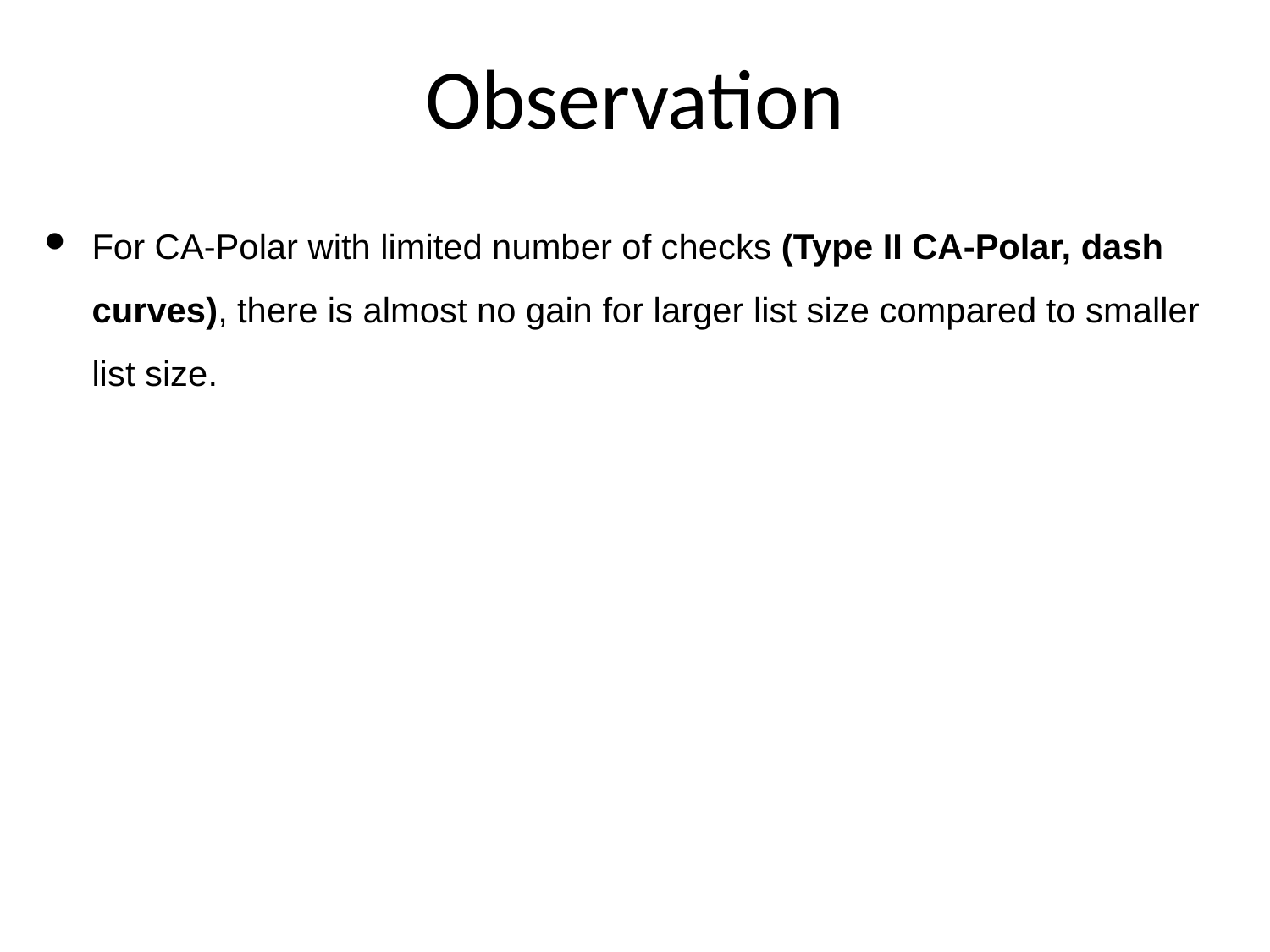

Observation
For CA-Polar with limited number of checks (Type II CA-Polar, dash curves), there is almost no gain for larger list size compared to smaller list size.